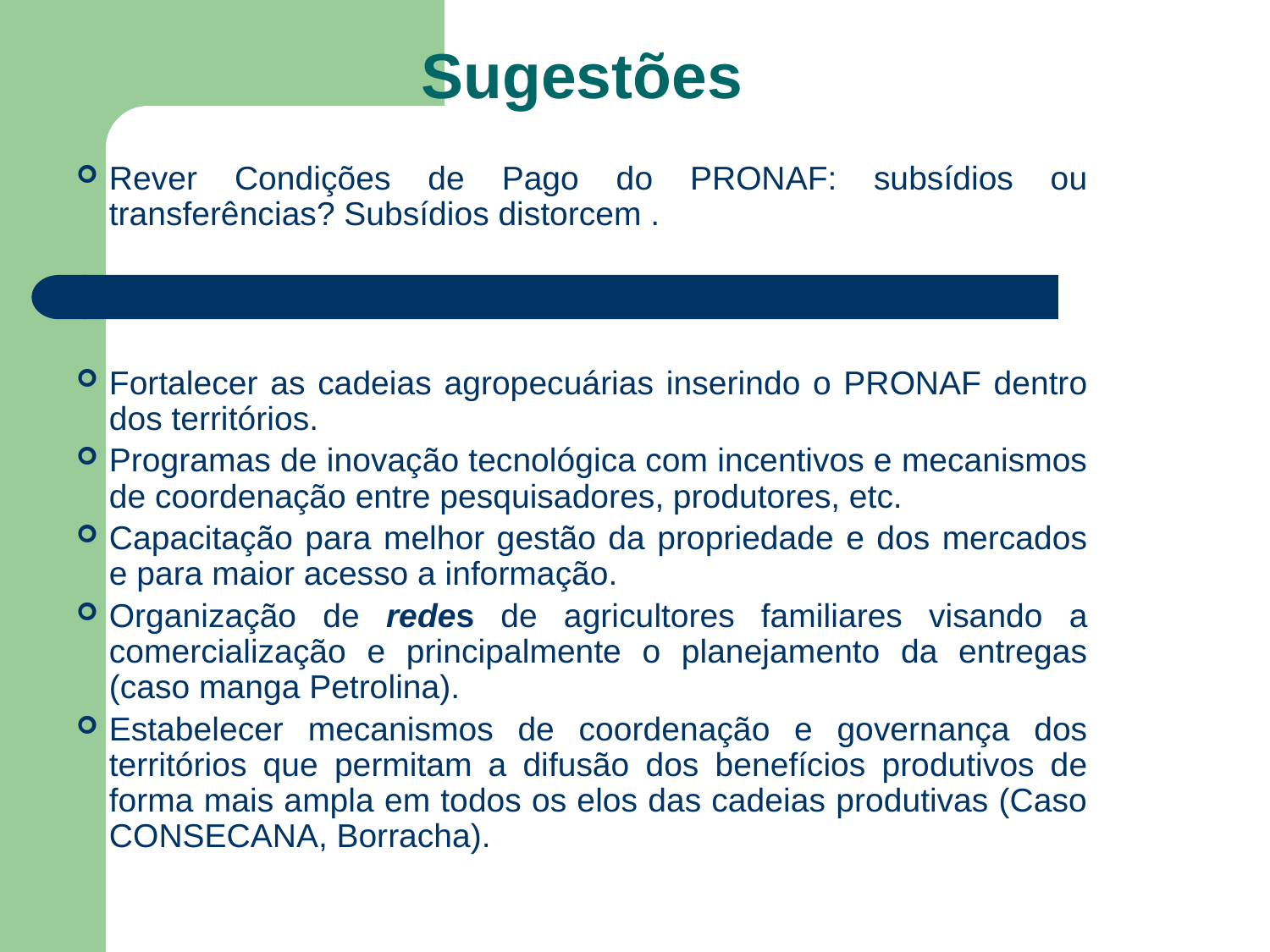

# Sugestões

Rever Condições de Pago do PRONAF: subsídios ou transferências? Subsídios distorcem .

Fortalecer as cadeias agropecuárias inserindo o PRONAF dentro dos territórios.
Programas de inovação tecnológica com incentivos e mecanismos de coordenação entre pesquisadores, produtores, etc.
Capacitação para melhor gestão da propriedade e dos mercados e para maior acesso a informação.
Organização de redes de agricultores familiares visando a comercialização e principalmente o planejamento da entregas (caso manga Petrolina).
Estabelecer mecanismos de coordenação e governança dos territórios que permitam a difusão dos benefícios produtivos de forma mais ampla em todos os elos das cadeias produtivas (Caso CONSECANA, Borracha).